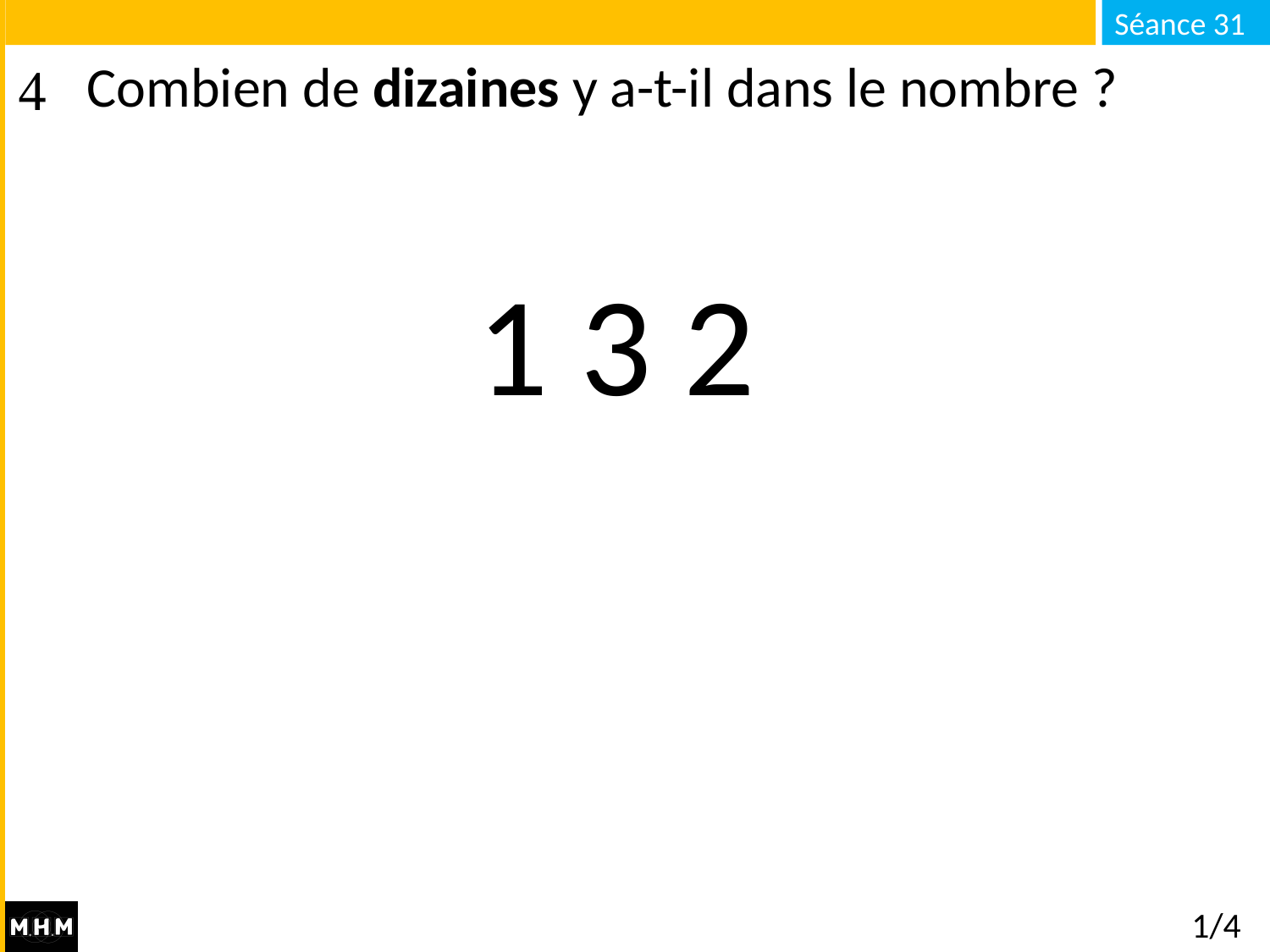

# Combien de dizaines y a-t-il dans le nombre ?
1 3 2
1/4